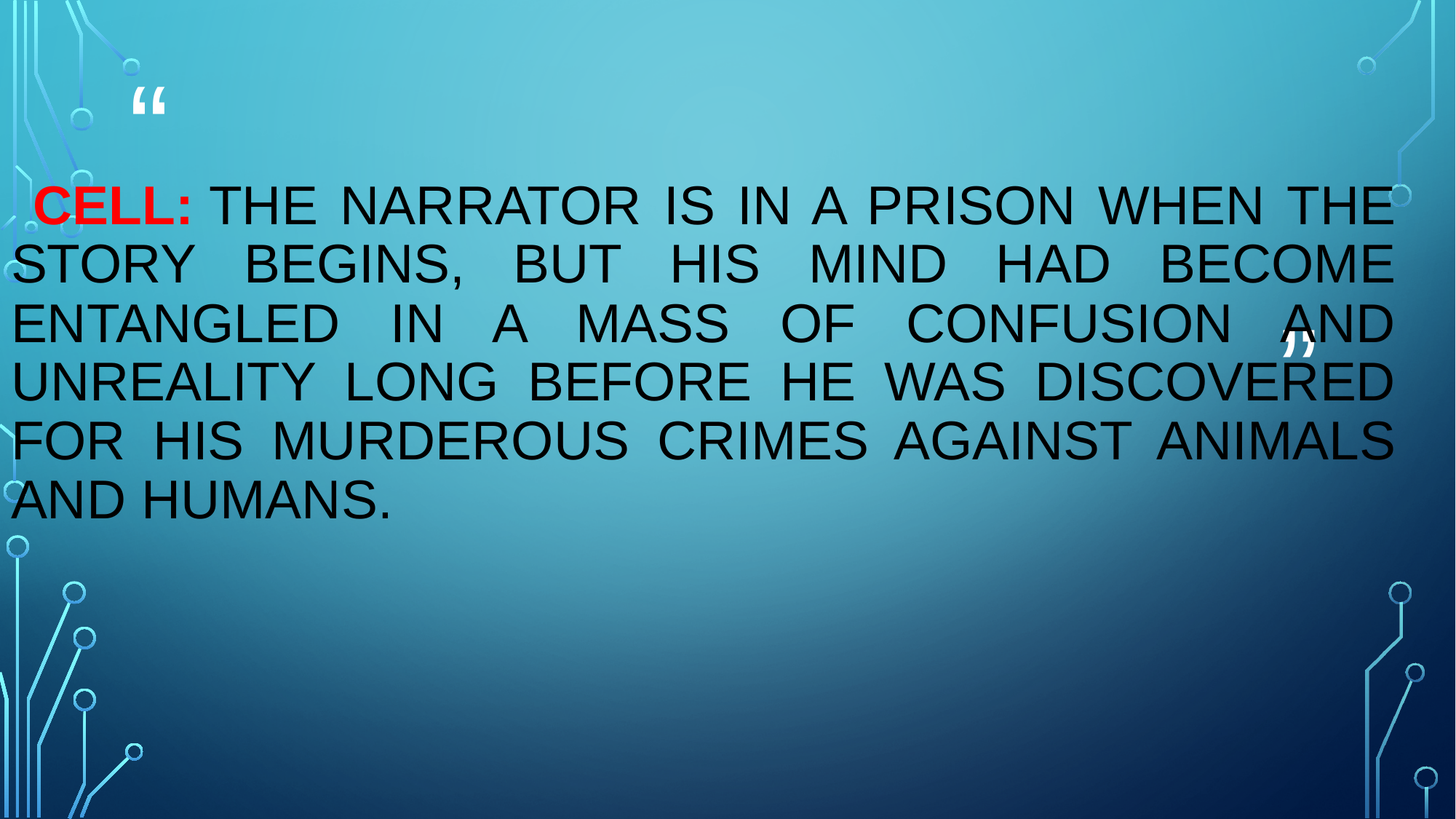

# Cell: The narrator is in a prison when the story begins, but his mind had become entangled in a mass of confusion and unreality long before he was discovered for his murderous crimes against animals and humans.